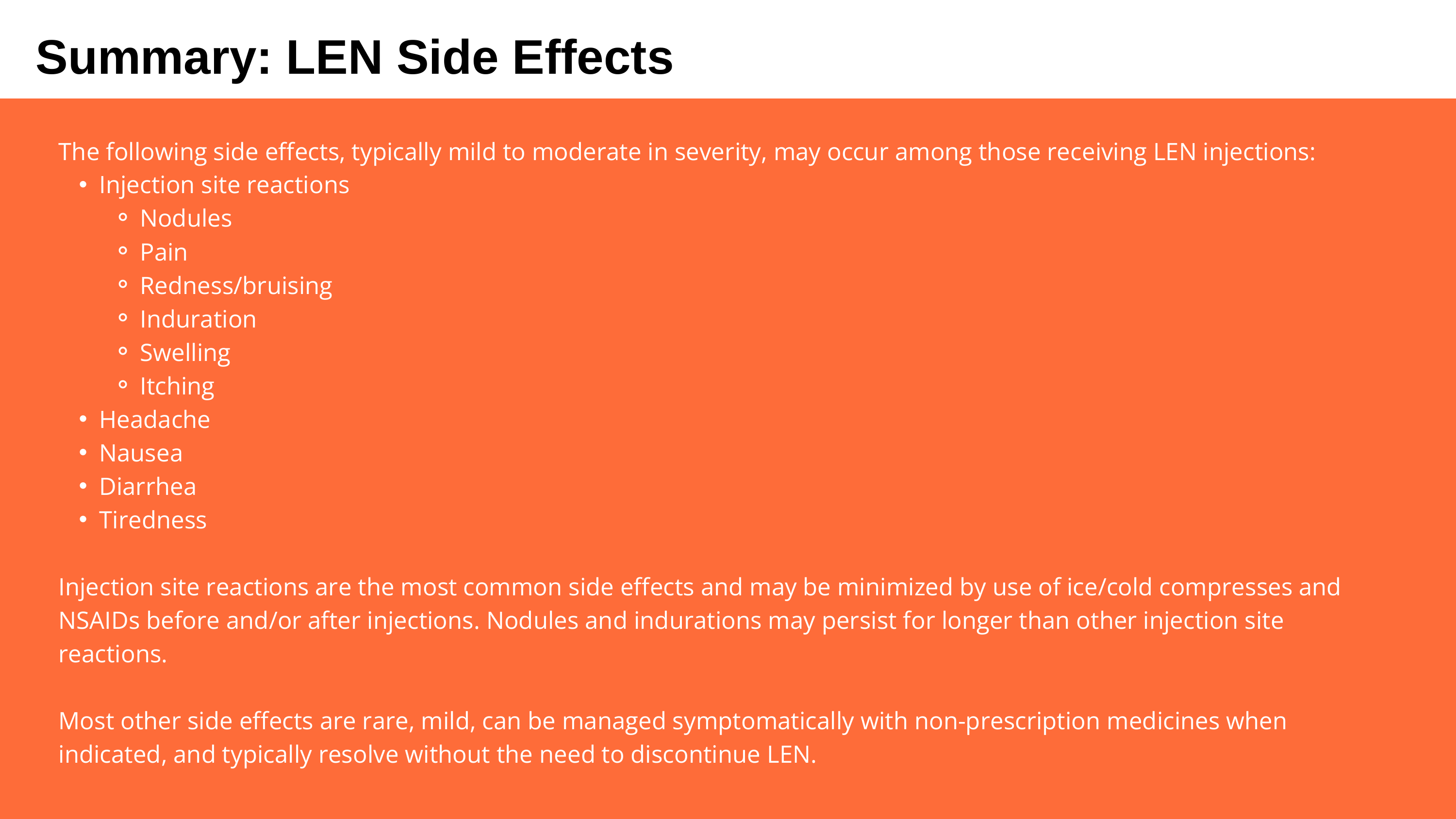

Summary: LEN Side Effects

The following side effects, typically mild to moderate in severity, may occur among those receiving LEN injections:
Injection site reactions
Nodules
Pain
Redness/bruising
Induration
Swelling
Itching
Headache
Nausea
Diarrhea
Tiredness

Injection site reactions are the most common side effects and may be minimized by use of ice/cold compresses and NSAIDs before and/or after injections. Nodules and indurations may persist for longer than other injection site reactions.

Most other side effects are rare, mild, can be managed symptomatically with non-prescription medicines when indicated, and typically resolve without the need to discontinue LEN.